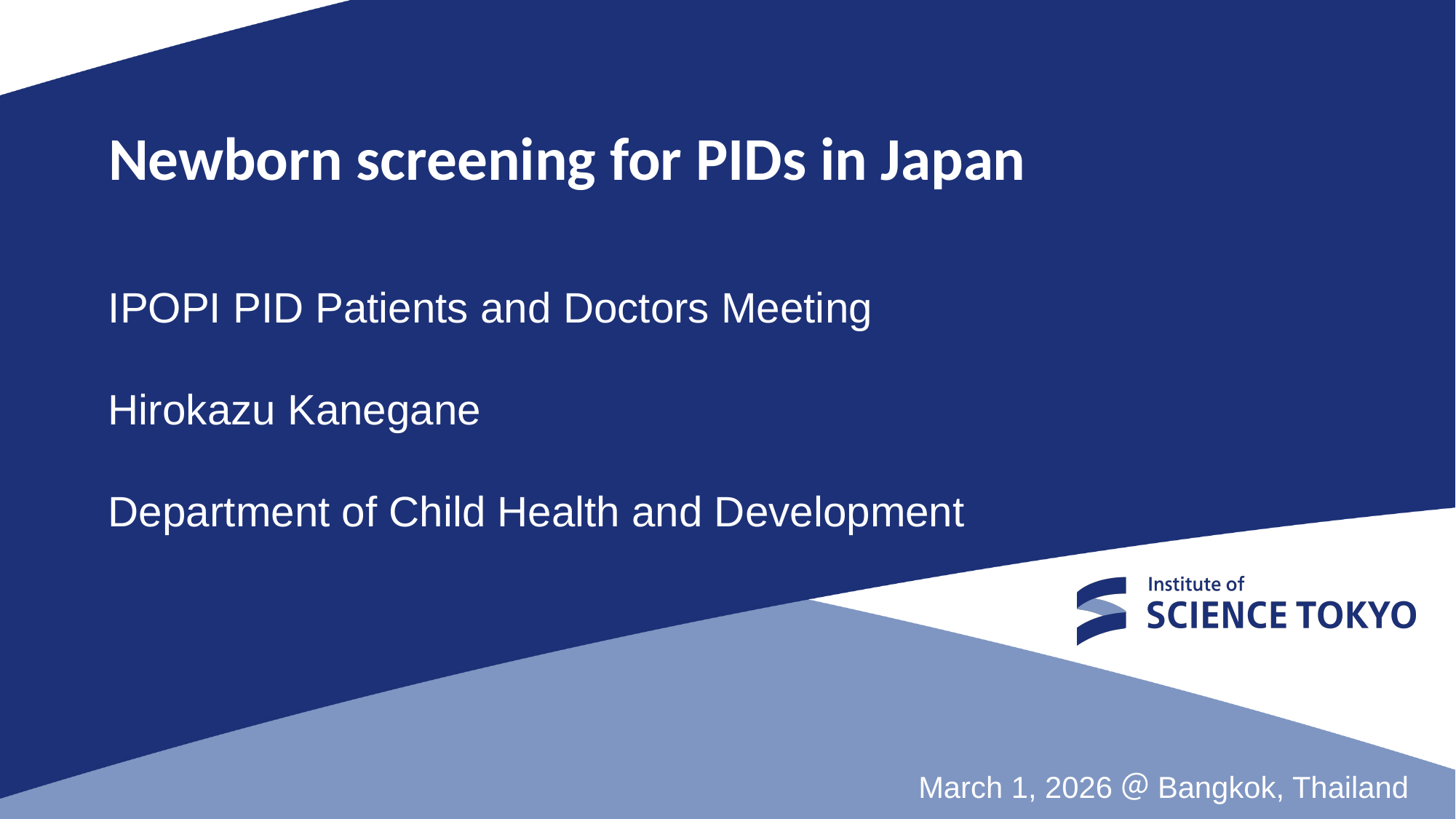

# Newborn screening for PIDs in Japan
IPOPI PID Patients and Doctors Meeting

Hirokazu Kanegane

Department of Child Health and Development
March 1, 2026＠Bangkok, Thailand